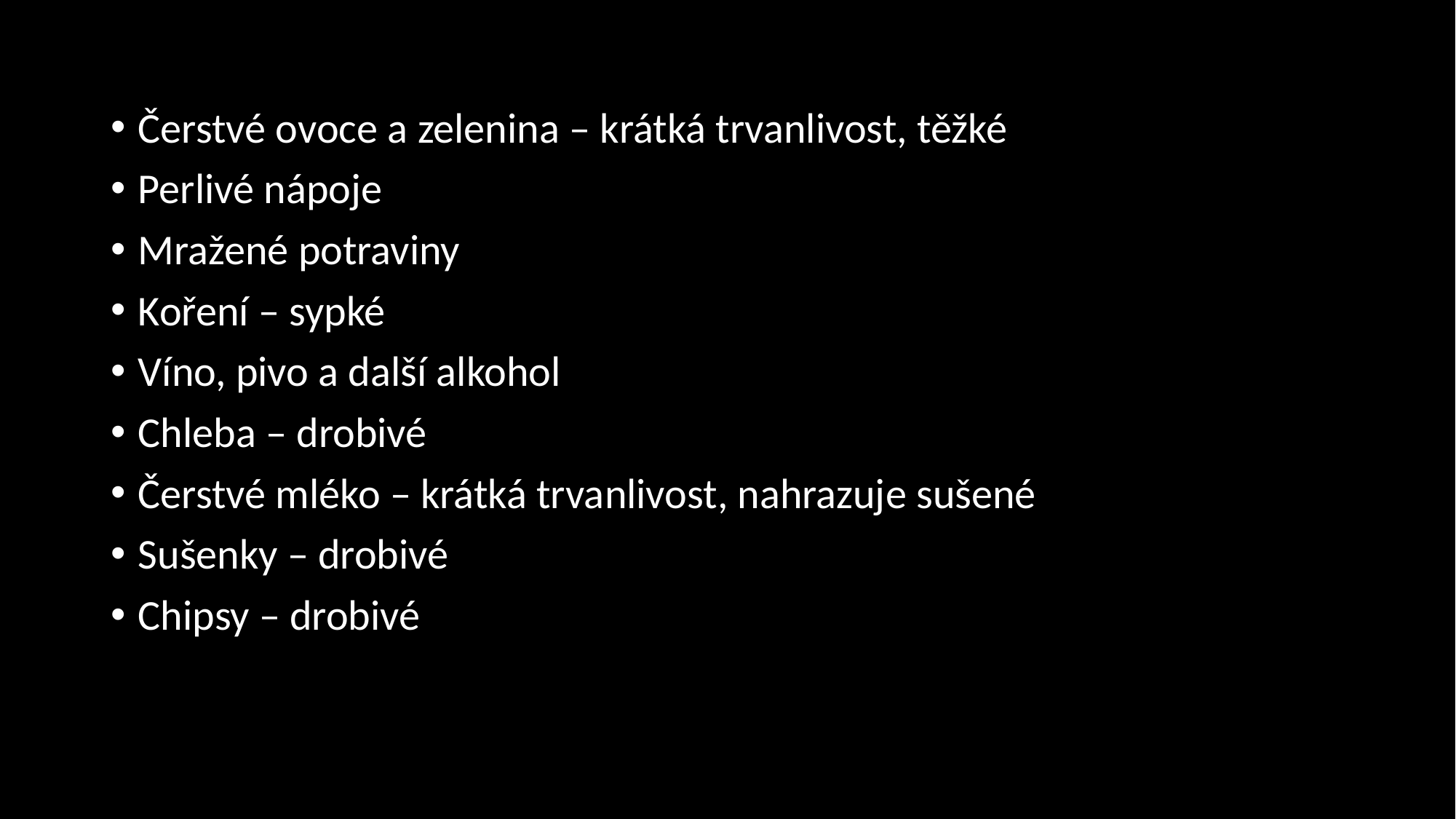

Čerstvé ovoce a zelenina – krátká trvanlivost, těžké
Perlivé nápoje
Mražené potraviny
Koření – sypké
Víno, pivo a další alkohol
Chleba – drobivé
Čerstvé mléko – krátká trvanlivost, nahrazuje sušené
Sušenky – drobivé
Chipsy – drobivé